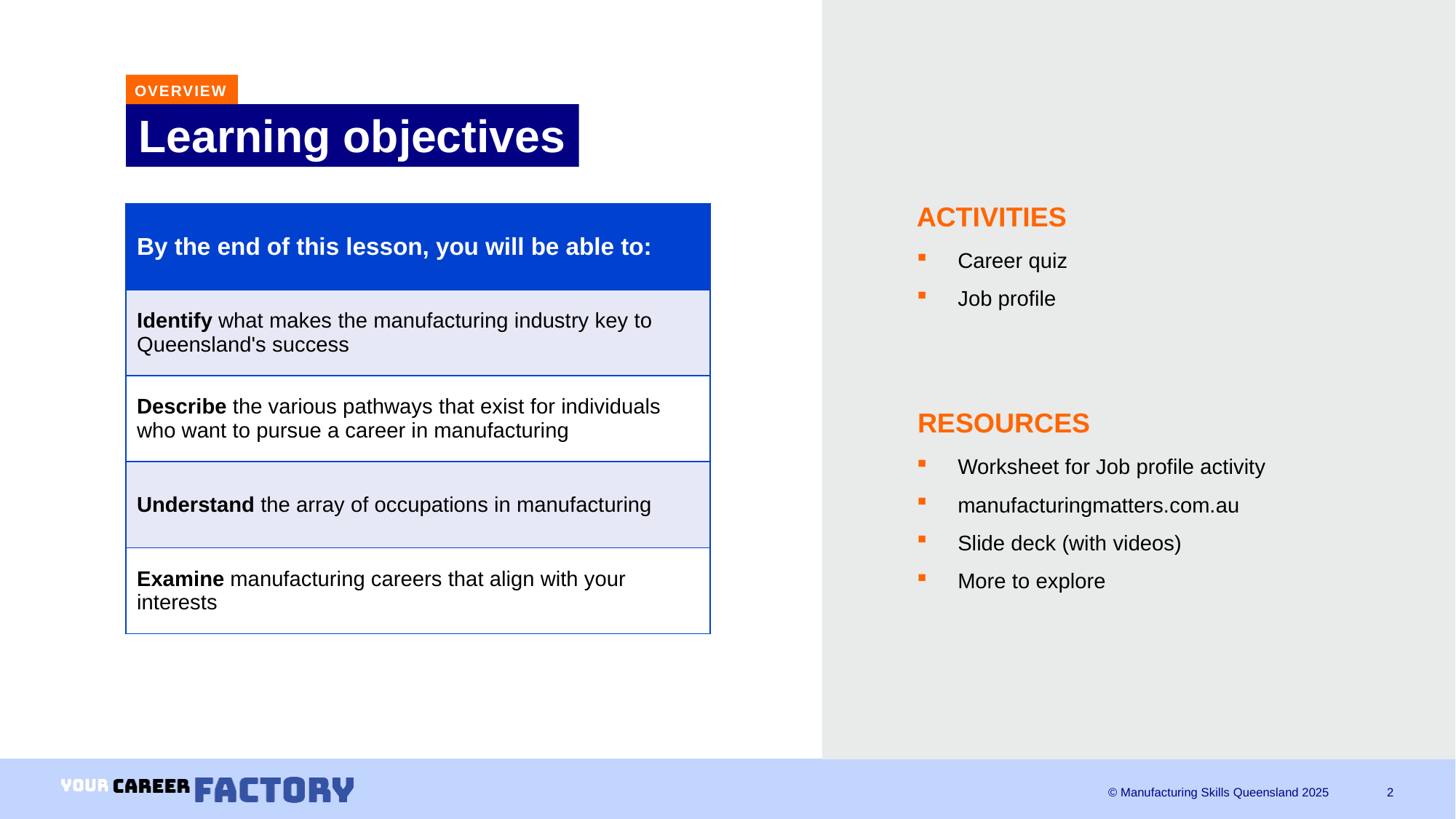

OVERVIEW
# Learning objectives
ACTIVITIES
| By the end of this lesson, you will be able to: |
| --- |
| Identify what makes the manufacturing industry key to Queensland's success |
| Describe the various pathways that exist for individuals who want to pursue a career in manufacturing |
| Understand the array of occupations in manufacturing |
| Examine manufacturing careers that align with your interests |
Career quiz
Job profile

RESOURCES
Worksheet for Job profile activity
manufacturingmatters.com.au
Slide deck (with videos)
More to explore